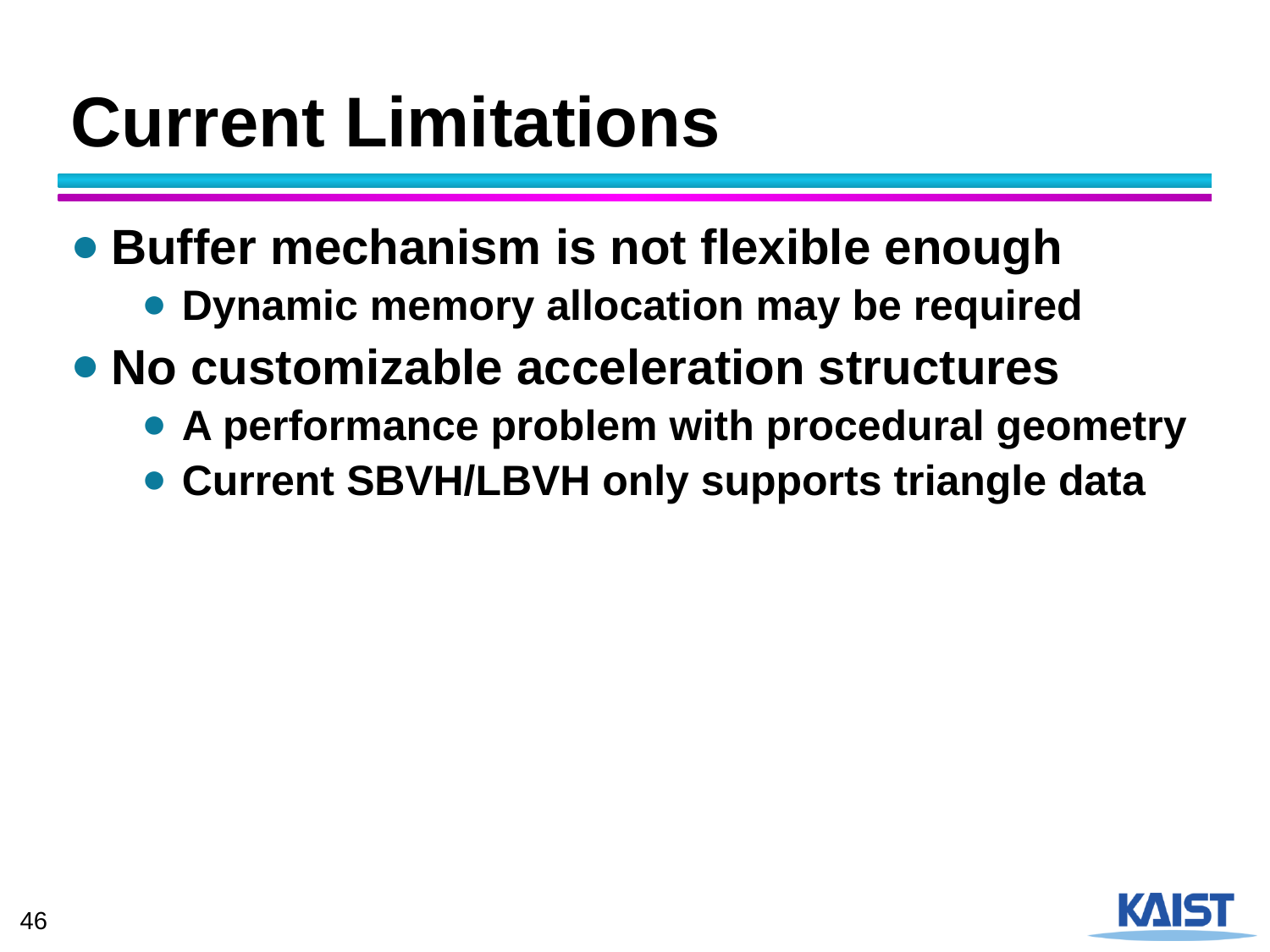

# Current Limitations
Buffer mechanism is not flexible enough
Dynamic memory allocation may be required
No customizable acceleration structures
A performance problem with procedural geometry
Current SBVH/LBVH only supports triangle data